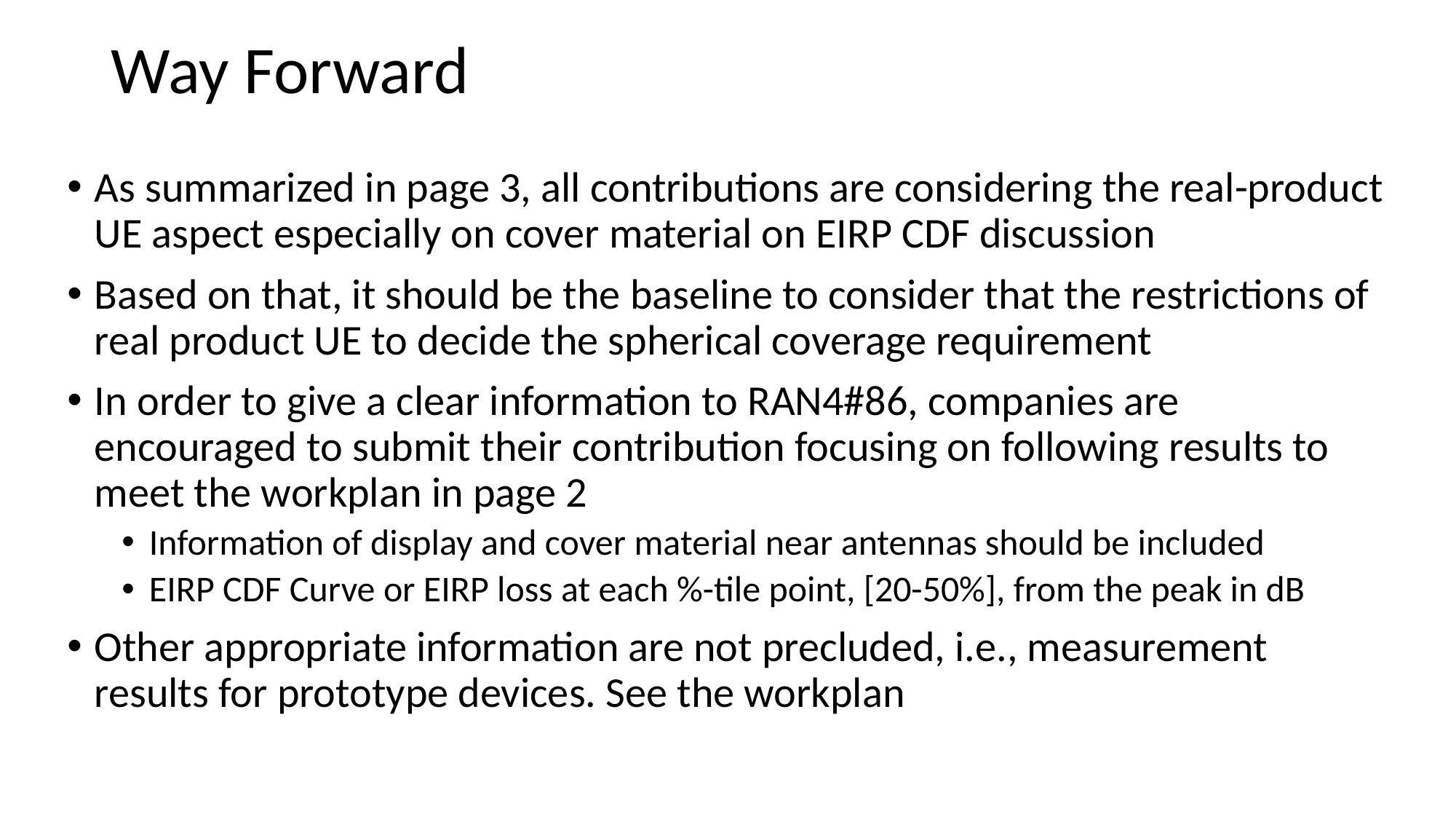

Way Forward
As summarized in page 3, all contributions are considering the real-product UE aspect especially on cover material on EIRP CDF discussion
Based on that, it should be the baseline to consider that the restrictions of real product UE to decide the spherical coverage requirement
In order to give a clear information to RAN4#86, companies are encouraged to submit their contribution focusing on following results to meet the workplan in page 2
Information of display and cover material near antennas should be included
EIRP CDF Curve or EIRP loss at each %-tile point, [20-50%], from the peak in dB
Other appropriate information are not precluded, i.e., measurement results for prototype devices. See the workplan